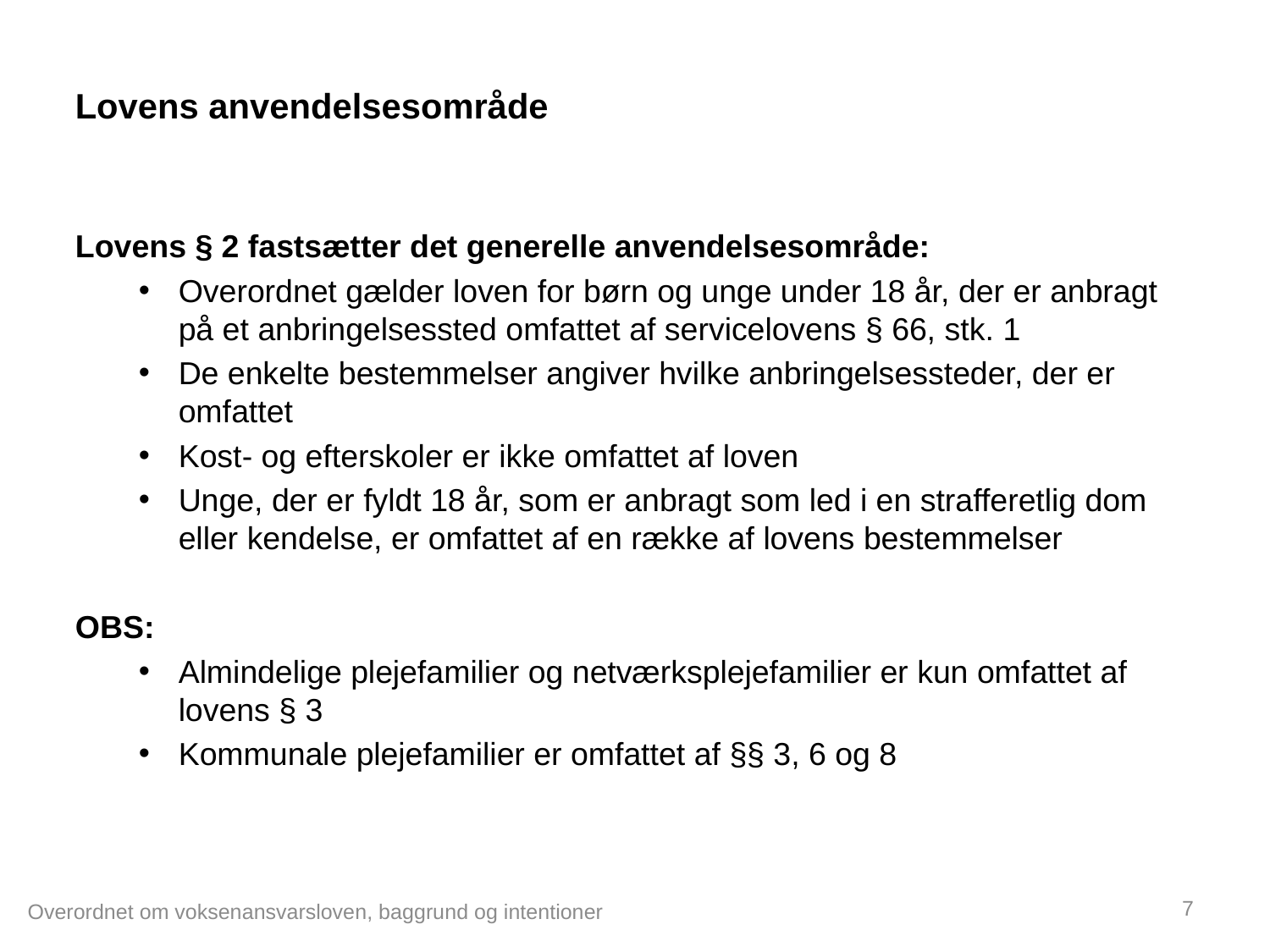

# Lovens anvendelsesområde
Lovens § 2 fastsætter det generelle anvendelsesområde:
Overordnet gælder loven for børn og unge under 18 år, der er anbragt på et anbringelsessted omfattet af servicelovens § 66, stk. 1
De enkelte bestemmelser angiver hvilke anbringelsessteder, der er omfattet
Kost- og efterskoler er ikke omfattet af loven
Unge, der er fyldt 18 år, som er anbragt som led i en strafferetlig dom eller kendelse, er omfattet af en række af lovens bestemmelser

OBS:
Almindelige plejefamilier og netværksplejefamilier er kun omfattet af lovens § 3
Kommunale plejefamilier er omfattet af §§ 3, 6 og 8
7
Overordnet om voksenansvarsloven, baggrund og intentioner